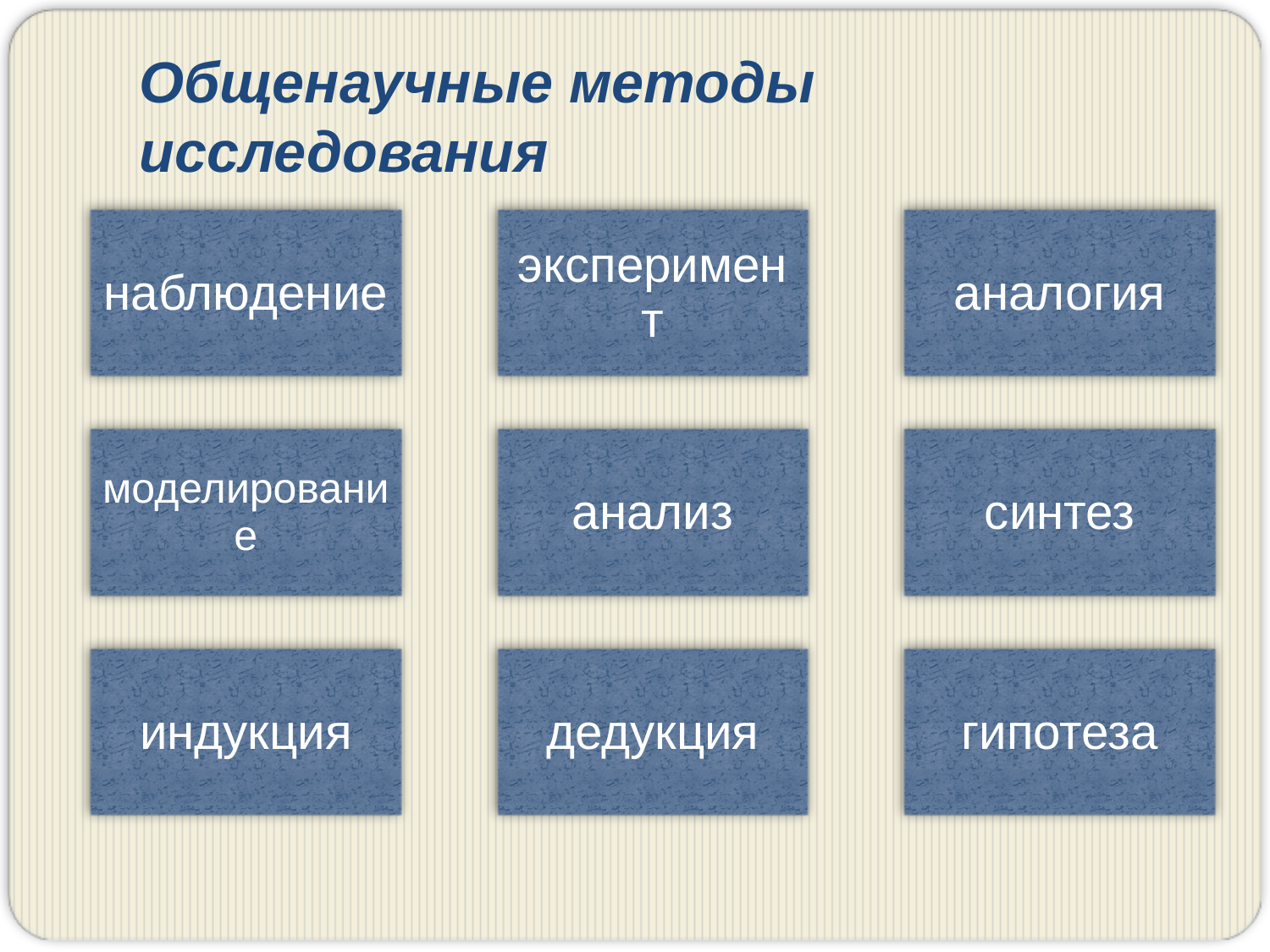

# Общенаучные методы исследования
наблюдение
эксперимент
аналогия
моделирование
анализ
синтез
гипотеза
индукция
дедукция